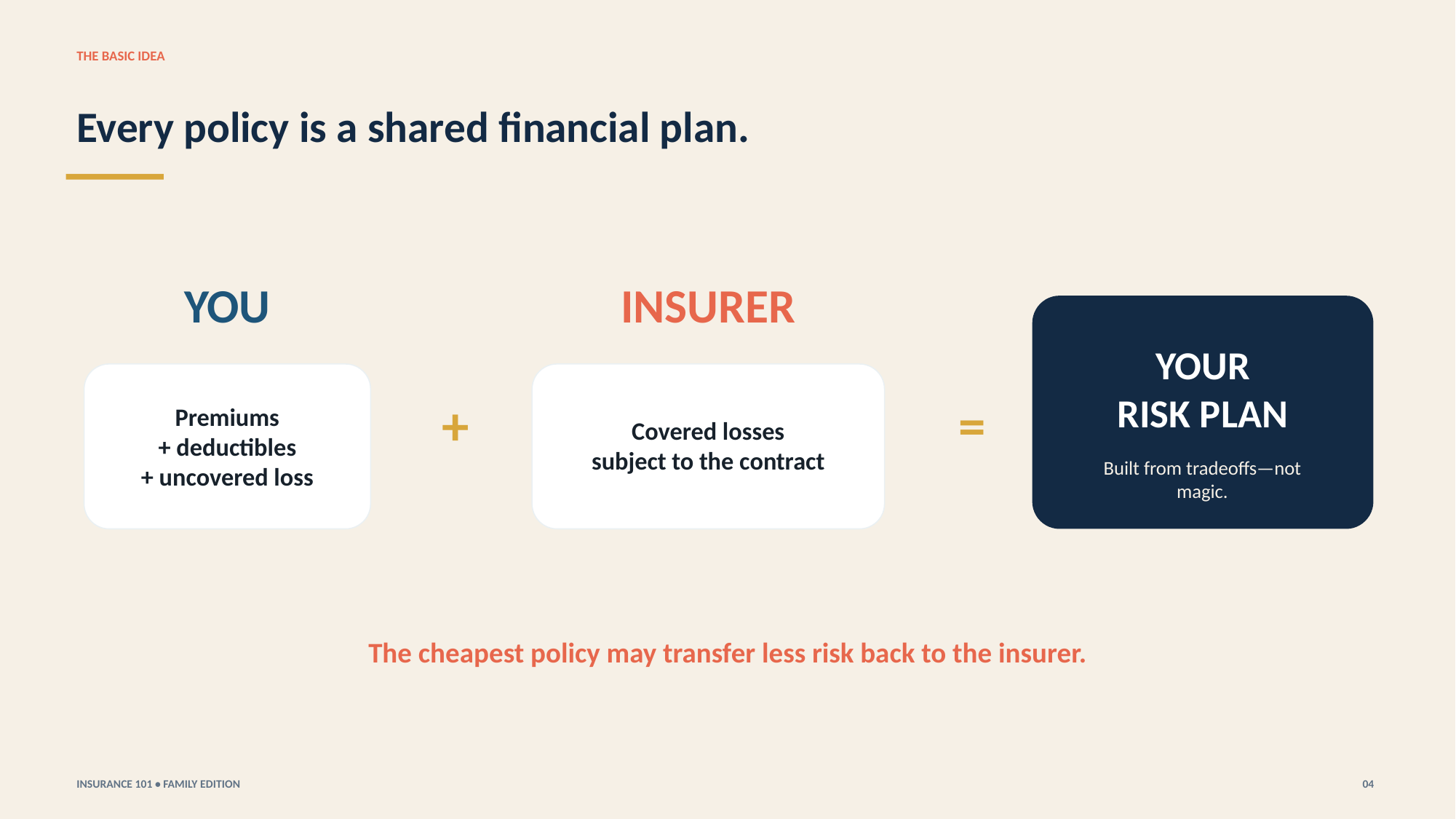

THE BASIC IDEA
Every policy is a shared financial plan.

YOU
INSURER

YOUR
RISK PLAN

+
=
Premiums
+ deductibles
+ uncovered loss
Covered losses
subject to the contract
Built from tradeoffs—not magic.
The cheapest policy may transfer less risk back to the insurer.
INSURANCE 101 • FAMILY EDITION
04